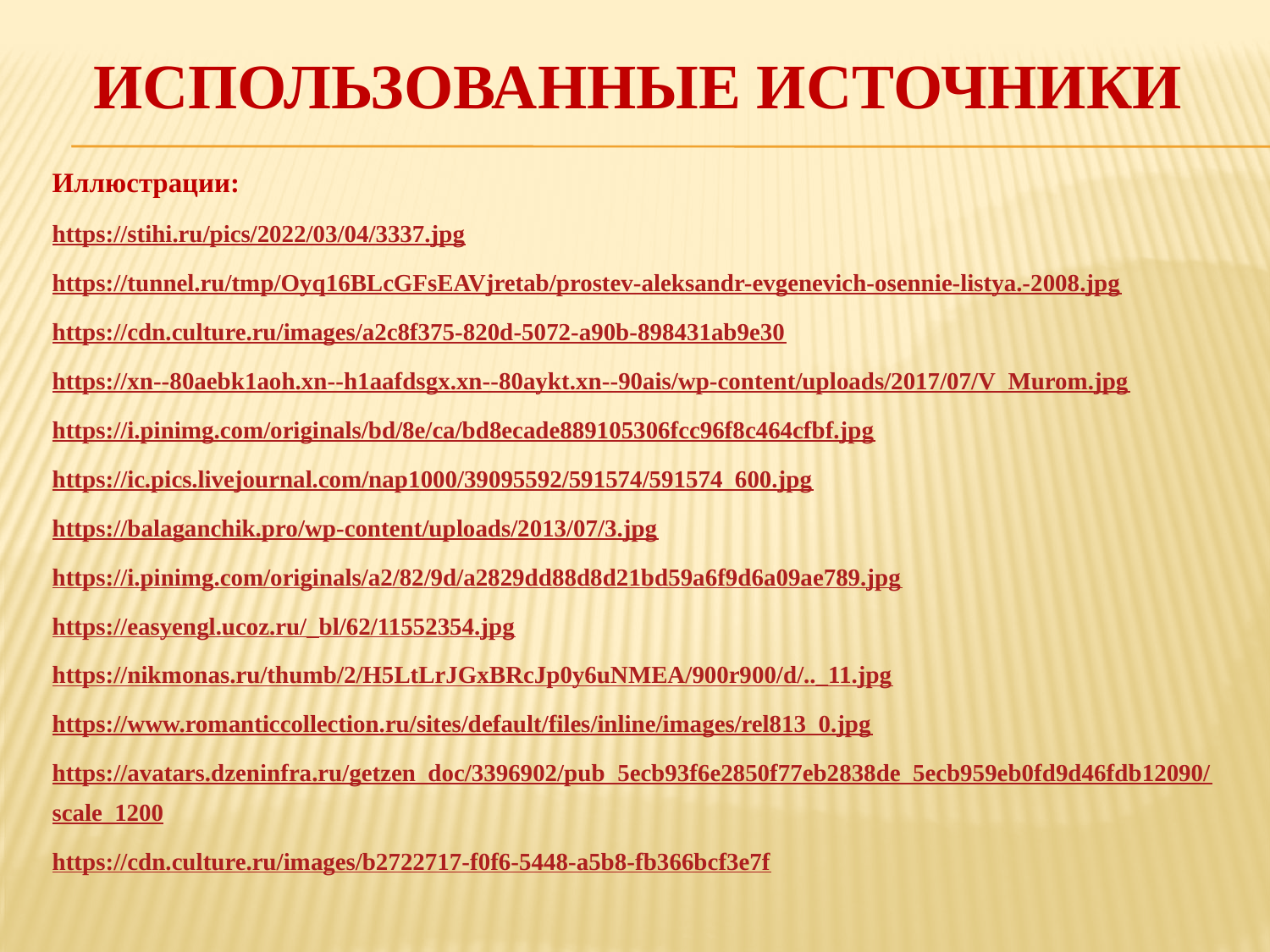

# Использованные источники
Иллюстрации:
https://stihi.ru/pics/2022/03/04/3337.jpg
https://tunnel.ru/tmp/Oyq16BLcGFsEAVjretab/prostev-aleksandr-evgenevich-osennie-listya.-2008.jpg
https://cdn.culture.ru/images/a2c8f375-820d-5072-a90b-898431ab9e30
https://xn--80aebk1aoh.xn--h1aafdsgx.xn--80aykt.xn--90ais/wp-content/uploads/2017/07/V_Murom.jpg
https://i.pinimg.com/originals/bd/8e/ca/bd8ecade889105306fcc96f8c464cfbf.jpg
https://ic.pics.livejournal.com/nap1000/39095592/591574/591574_600.jpg
https://balaganchik.pro/wp-content/uploads/2013/07/3.jpg
https://i.pinimg.com/originals/a2/82/9d/a2829dd88d8d21bd59a6f9d6a09ae789.jpg
https://easyengl.ucoz.ru/_bl/62/11552354.jpg
https://nikmonas.ru/thumb/2/H5LtLrJGxBRcJp0y6uNMEA/900r900/d/.._11.jpg
https://www.romanticcollection.ru/sites/default/files/inline/images/rel813_0.jpg
https://avatars.dzeninfra.ru/getzen_doc/3396902/pub_5ecb93f6e2850f77eb2838de_5ecb959eb0fd9d46fdb12090/scale_1200
https://cdn.culture.ru/images/b2722717-f0f6-5448-a5b8-fb366bcf3e7f